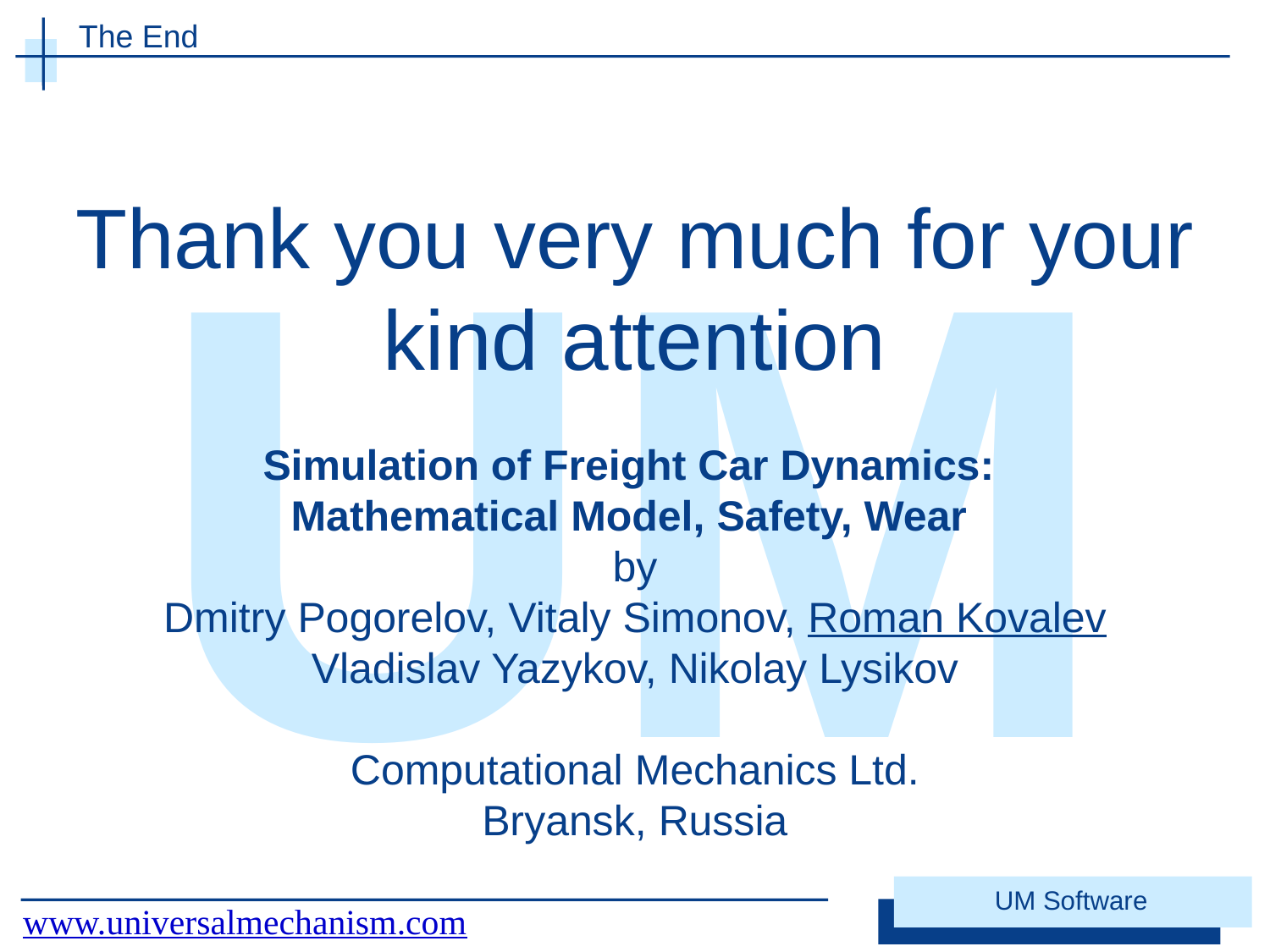

The End

Thank you very much for your kind attention

Simulation of Freight Car Dynamics:
Mathematical Model, Safety, Wear
by
Dmitry Pogorelov, Vitaly Simonov, Roman Kovalev
Vladislav Yazykov, Nikolay Lysikov

Computational Mechanics Ltd.
Bryansk, Russia

UM